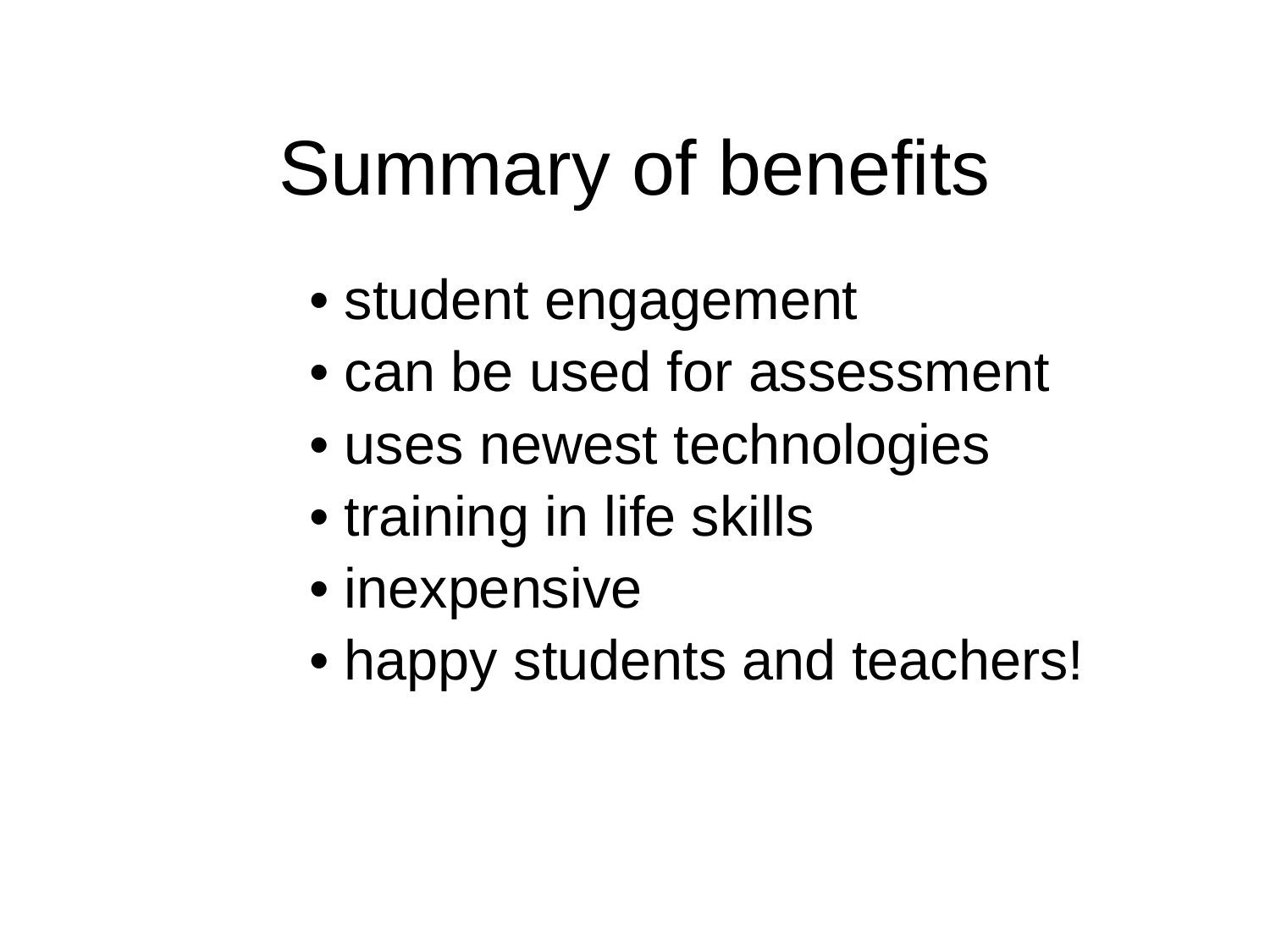

# Summary of benefits
• student engagement
• can be used for assessment
• uses newest technologies
• training in life skills
• inexpensive
• happy students and teachers!